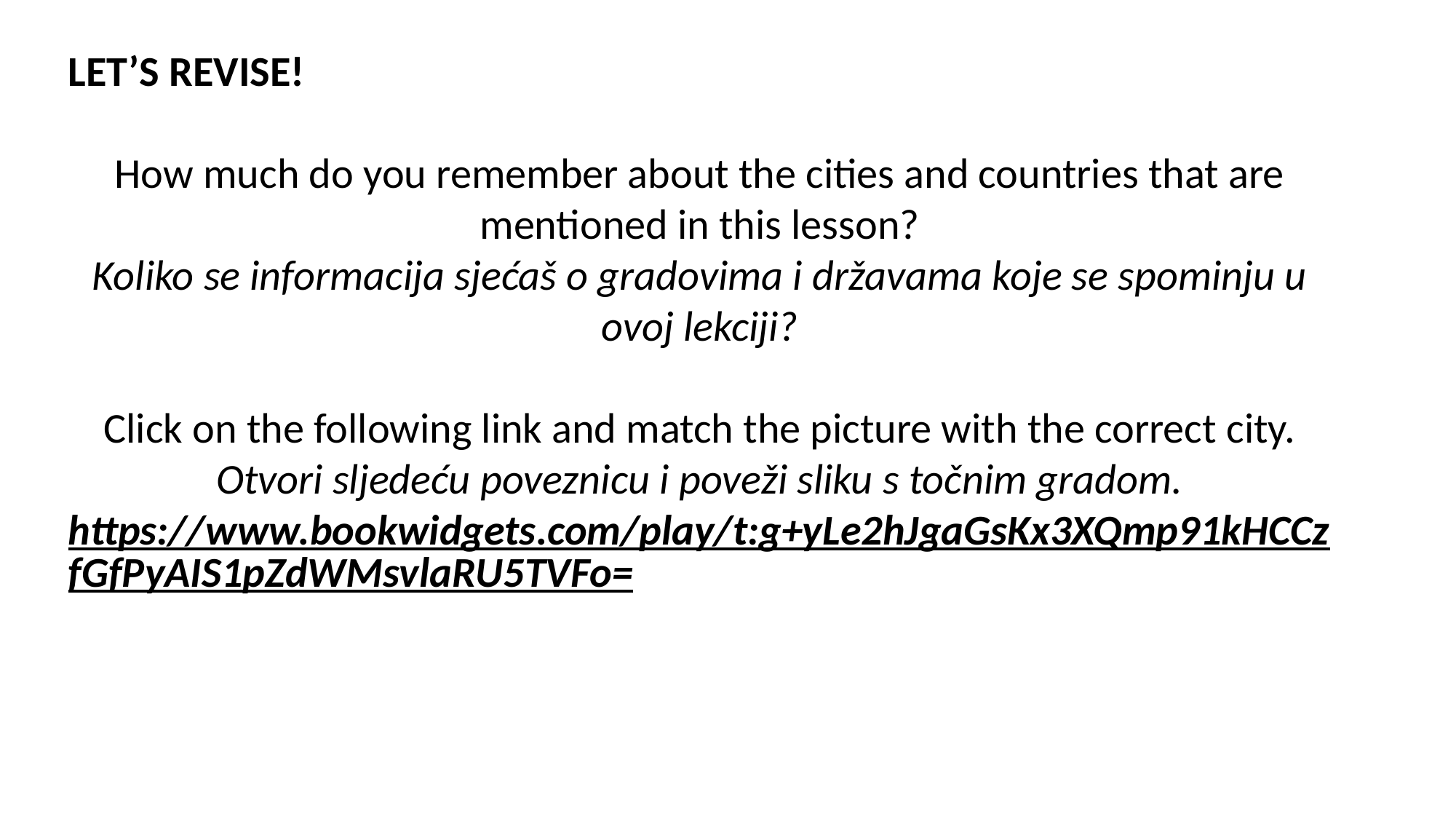

LET’S REVISE!

How much do you remember about the cities and countries that are mentioned in this lesson?
Koliko se informacija sjećaš o gradovima i državama koje se spominju u ovoj lekciji?

Click on the following link and match the picture with the correct city.
Otvori sljedeću poveznicu i poveži sliku s točnim gradom.
https://www.bookwidgets.com/play/t:g+yLe2hJgaGsKx3XQmp91kHCCzfGfPyAIS1pZdWMsvlaRU5TVFo=